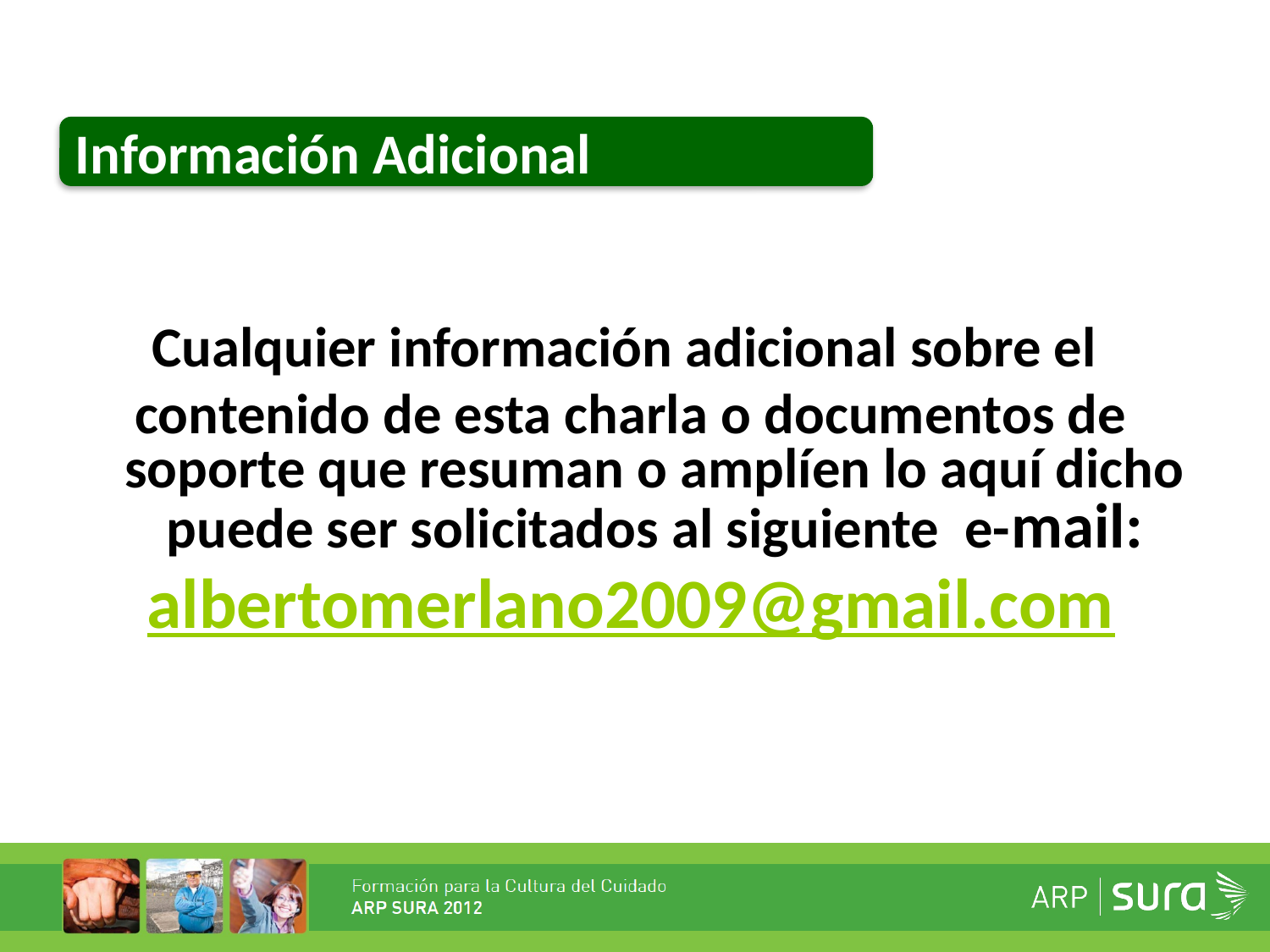

Información Adicional
Cualquier información adicional sobre el
contenido de esta charla o documentos de soporte que resuman o amplíen lo aquí dicho puede ser solicitados al siguiente  e-mail:
albertomerlano2009@gmail.com